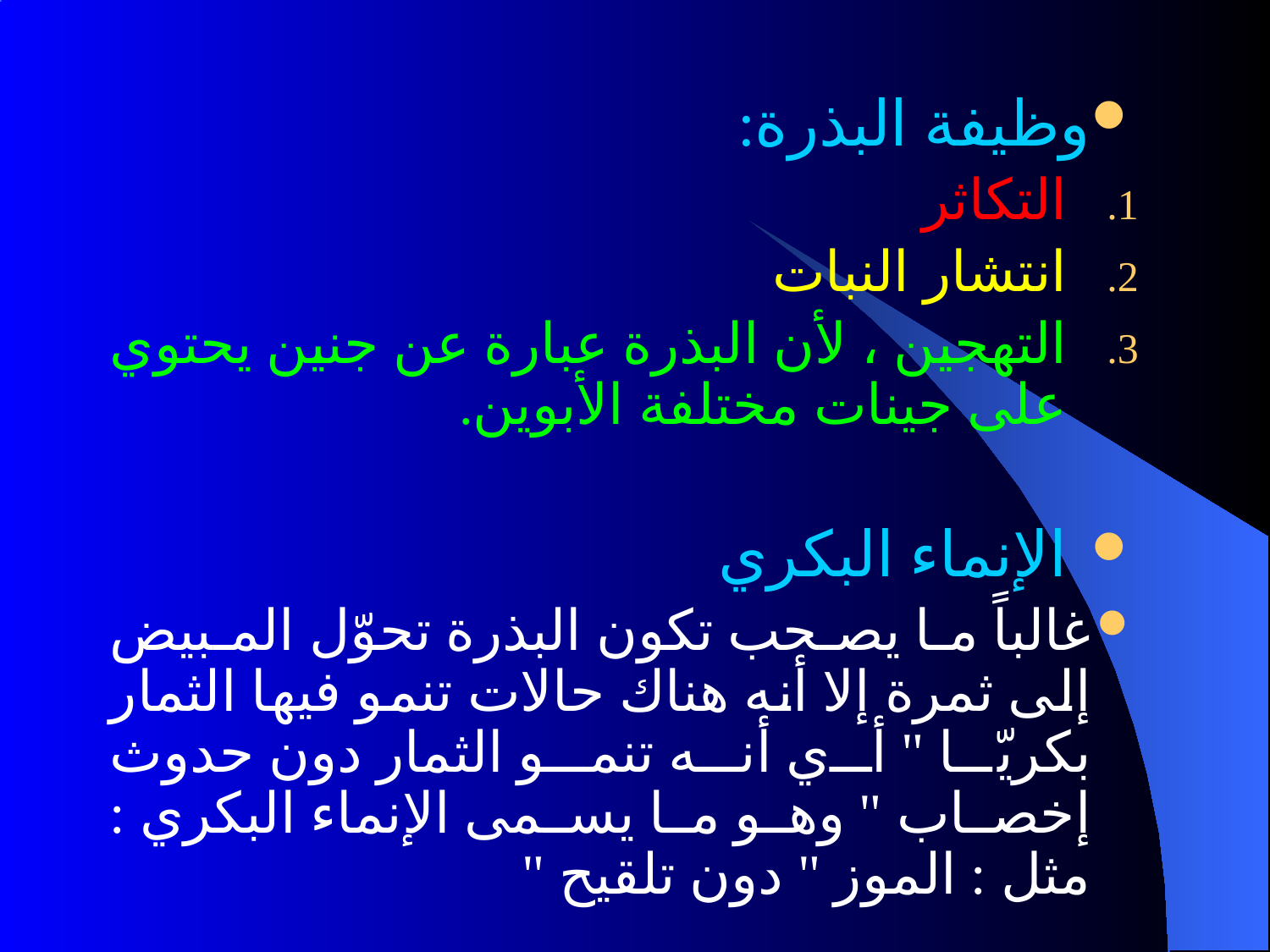

وظيفة البذرة:
التكاثر
انتشار النبات
التهجين ، لأن البذرة عبارة عن جنين يحتوي على جينات مختلفة الأبوين.

الإنماء البكري
غالباً ما يصحب تكون البذرة تحوّل المبيض إلى ثمرة إلا أنه هناك حالات تنمو فيها الثمار بكريّا " أي أنه تنمو الثمار دون حدوث إخصاب " وهو ما يسمى الإنماء البكري : مثل : الموز " دون تلقيح "